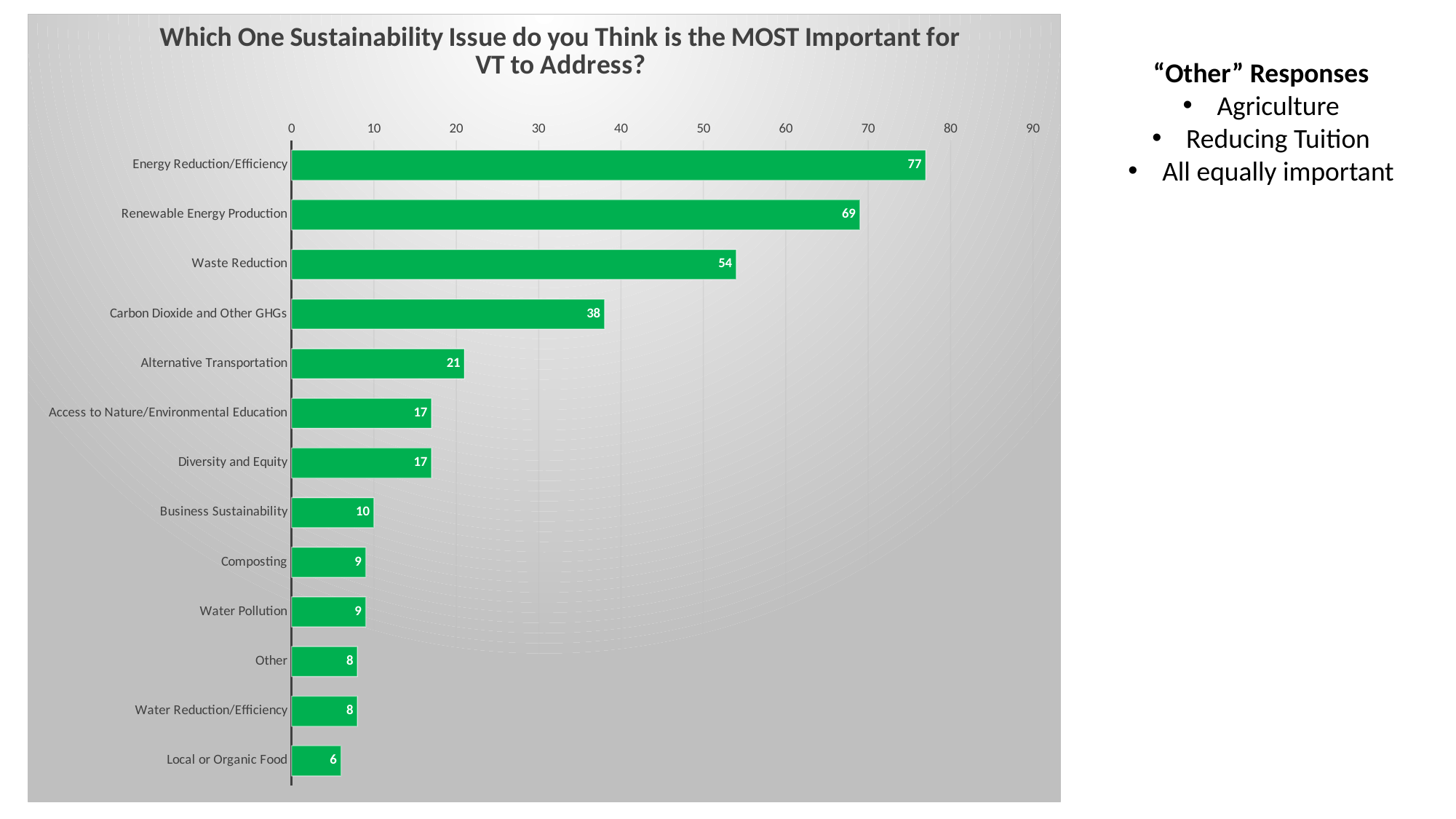

### Chart: Which One Sustainability Issue do you Think is the MOST Important for VT to Address?

| Category |  |
|---|---|
| Energy Reduction/Efficiency | 77.0 |
| Renewable Energy Production | 69.0 |
| Waste Reduction | 54.0 |
| Carbon Dioxide and Other GHGs | 38.0 |
| Alternative Transportation | 21.0 |
| Access to Nature/Environmental Education | 17.0 |
| Diversity and Equity | 17.0 |
| Business Sustainability | 10.0 |
| Composting | 9.0 |
| Water Pollution | 9.0 |
| Other | 8.0 |
| Water Reduction/Efficiency | 8.0 |
| Local or Organic Food | 6.0 |
“Other” Responses
Agriculture
Reducing Tuition
All equally important